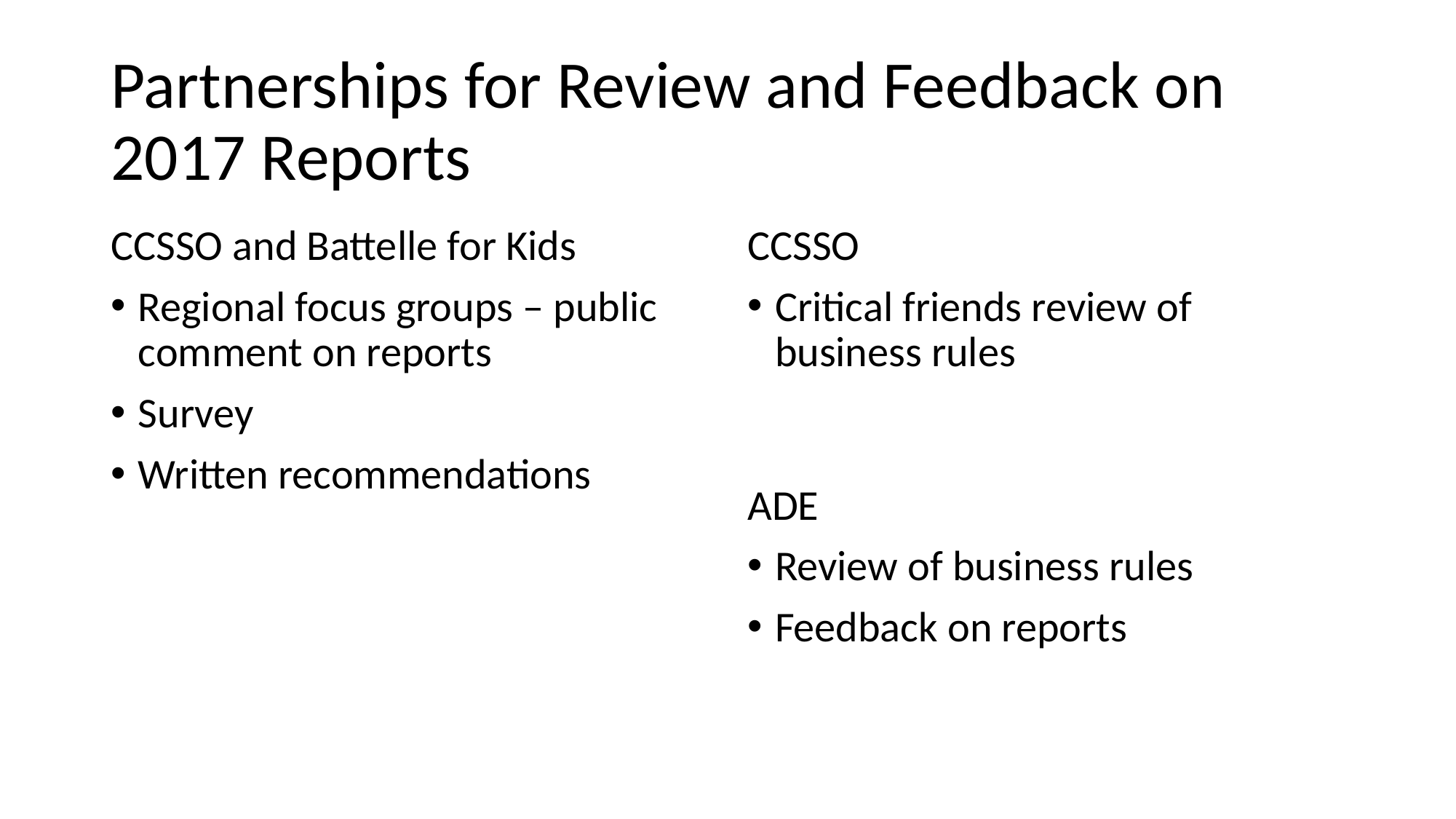

# Partnerships for Review and Feedback on 2017 Reports
CCSSO and Battelle for Kids
Regional focus groups – public comment on reports
Survey
Written recommendations
CCSSO
Critical friends review of business rules
ADE
Review of business rules
Feedback on reports